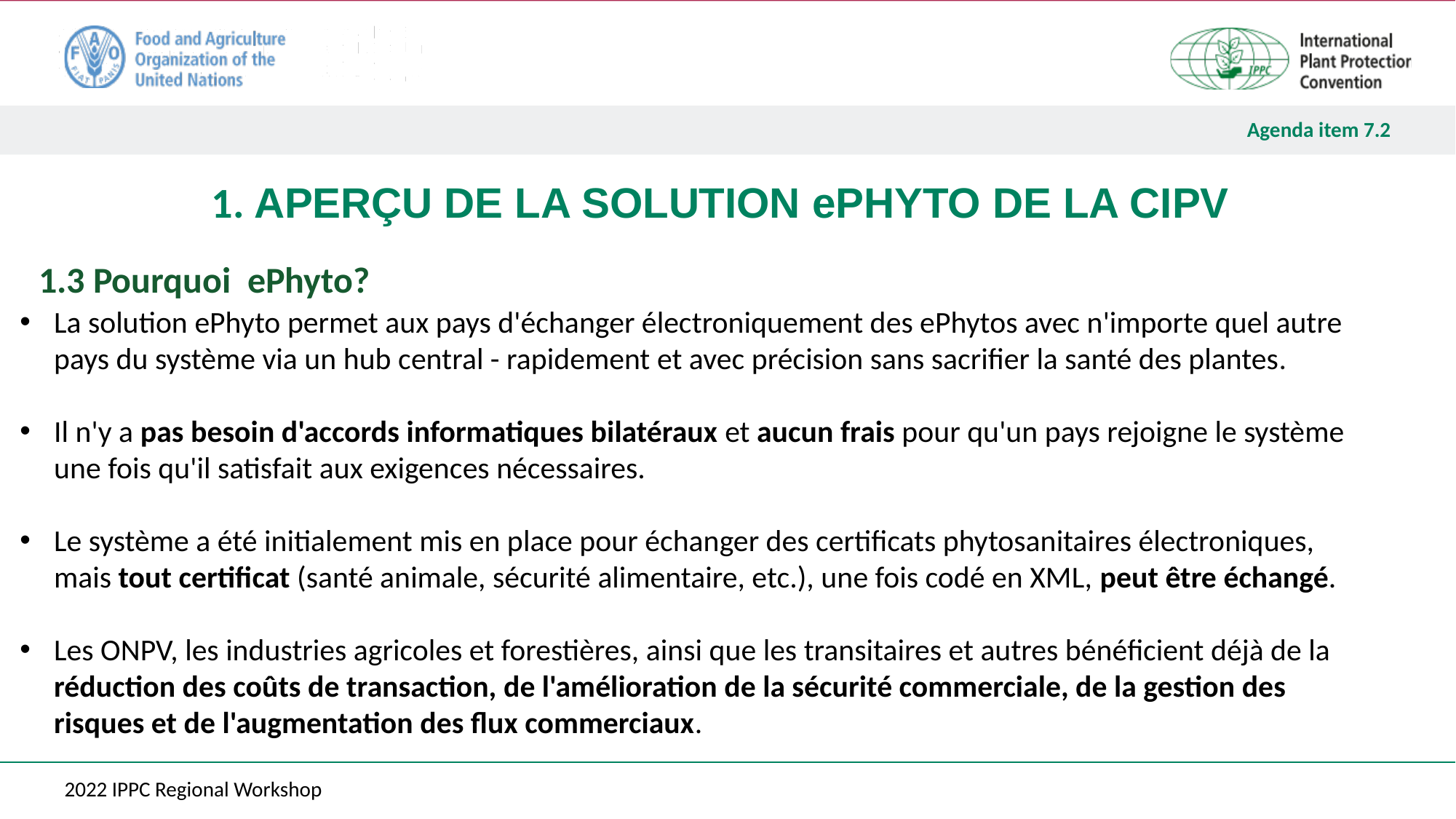

1. APERÇU DE LA SOLUTION ePHYTO DE LA CIPV
# 1.3 Pourquoi  ePhyto?
La solution ePhyto permet aux pays d'échanger électroniquement des ePhytos avec n'importe quel autre pays du système via un hub central - rapidement et avec précision sans sacrifier la santé des plantes.

Il n'y a pas besoin d'accords informatiques bilatéraux et aucun frais pour qu'un pays rejoigne le système une fois qu'il satisfait aux exigences nécessaires.

Le système a été initialement mis en place pour échanger des certificats phytosanitaires électroniques, mais tout certificat (santé animale, sécurité alimentaire, etc.), une fois codé en XML, peut être échangé.

Les ONPV, les industries agricoles et forestières, ainsi que les transitaires et autres bénéficient déjà de la réduction des coûts de transaction, de l'amélioration de la sécurité commerciale, de la gestion des risques et de l'augmentation des flux commerciaux.